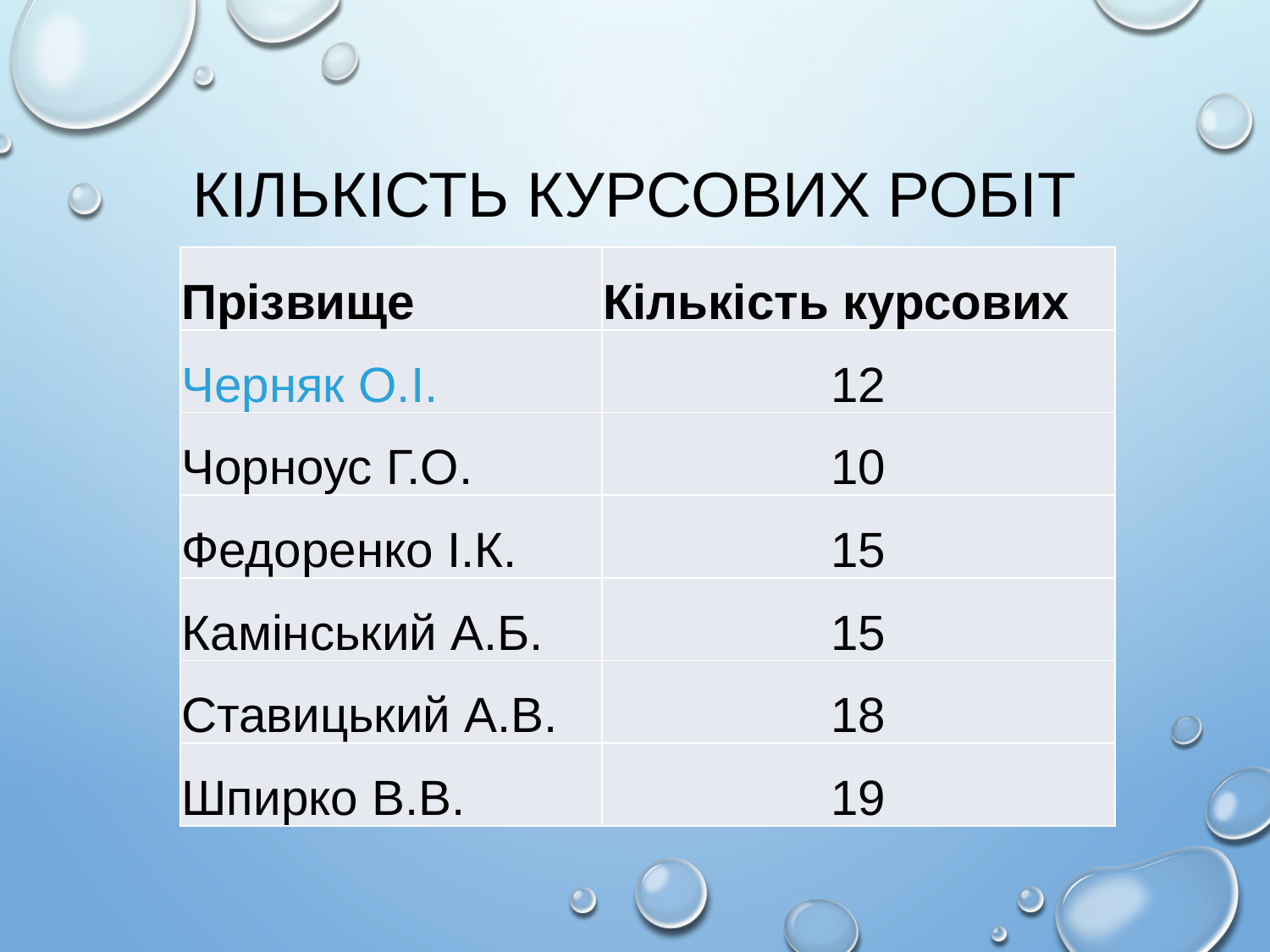

# Кількість курсових робіт
| Прізвище | Кількість курсових |
| --- | --- |
| Черняк О.І. | 12 |
| Чорноус Г.О. | 10 |
| Федоренко І.К. | 15 |
| Камінський А.Б. | 15 |
| Ставицький А.В. | 18 |
| Шпирко В.В. | 19 |